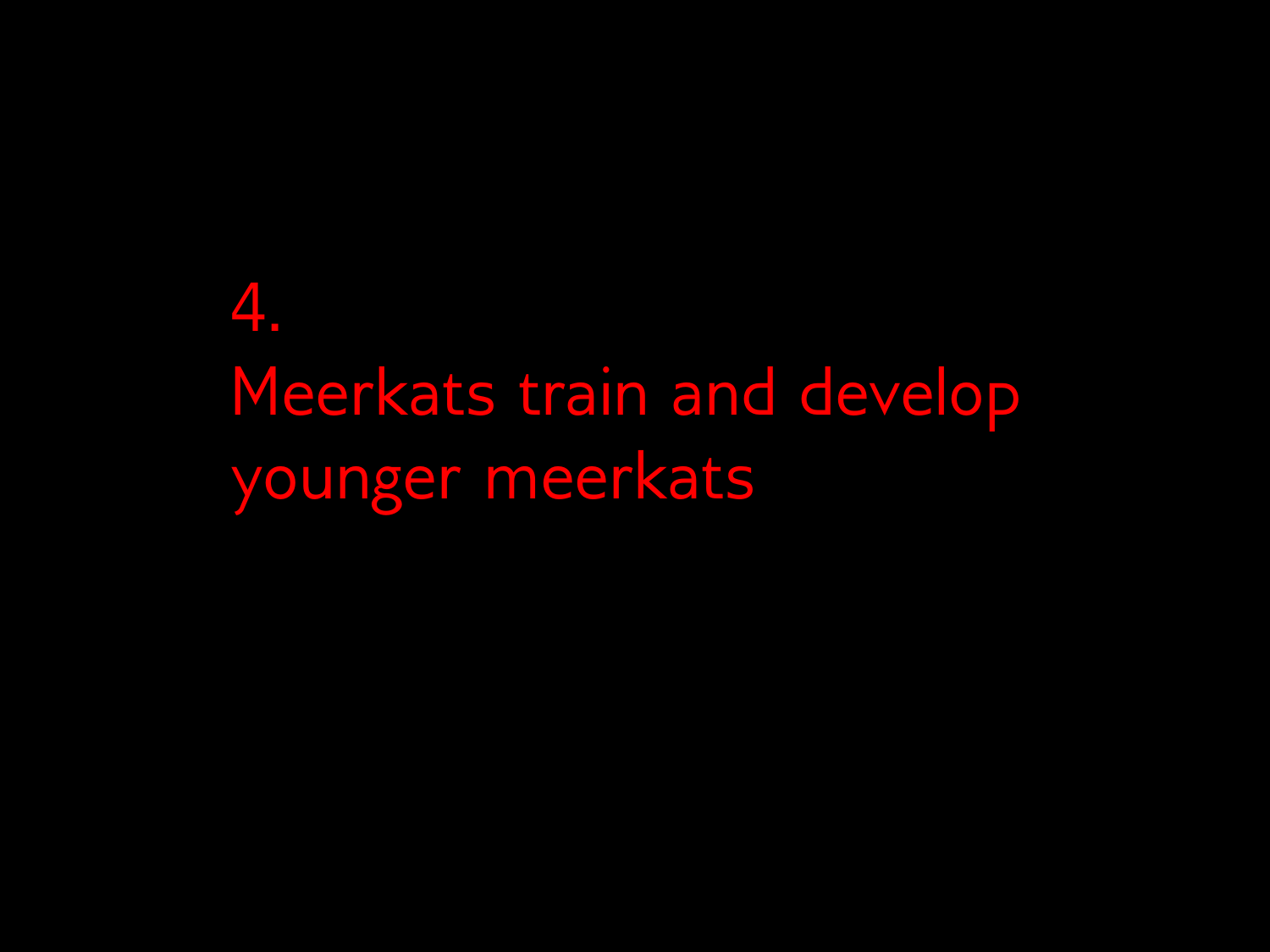

# 4. Meerkats train and develop younger meerkats